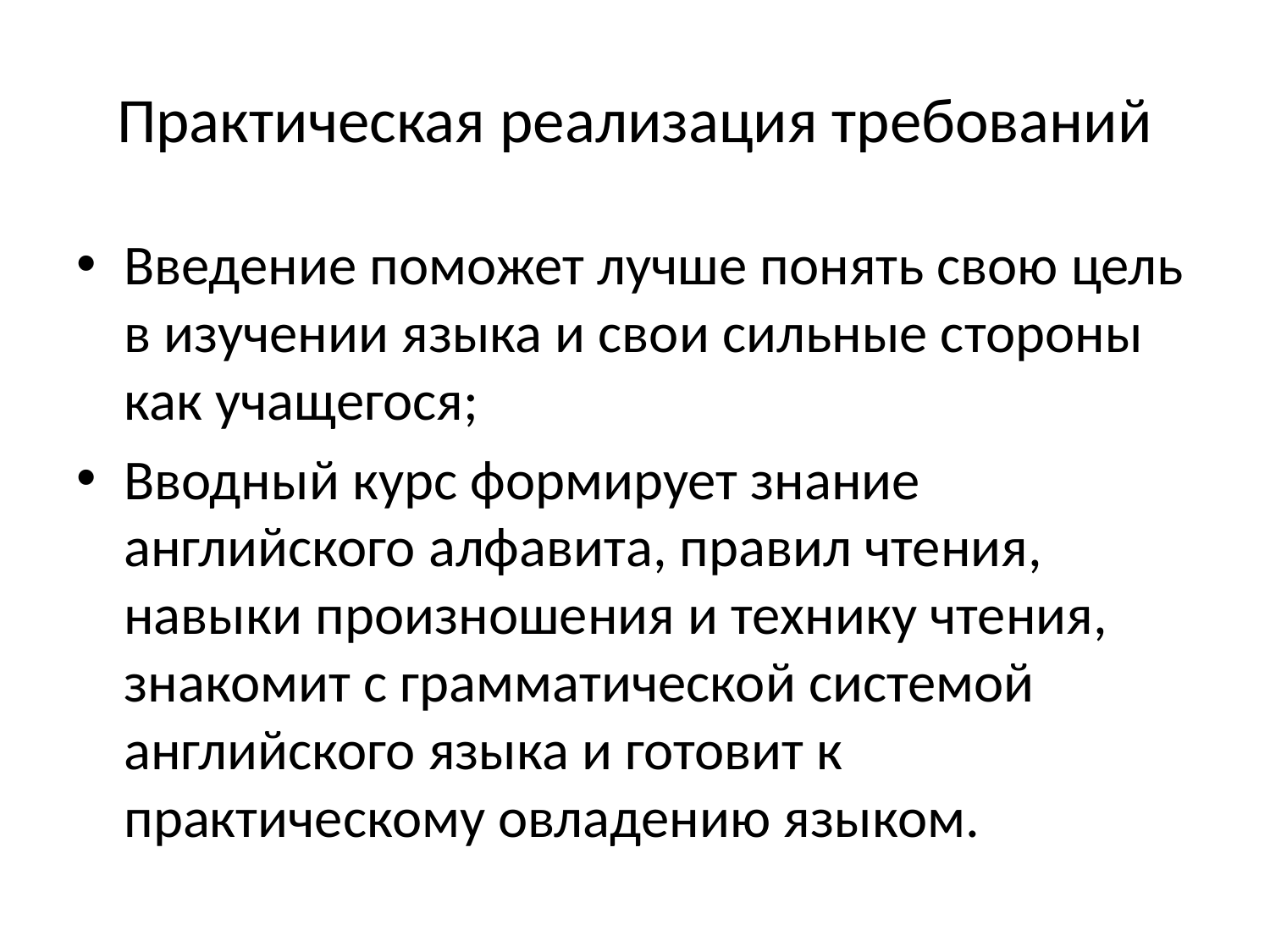

# Практическая реализация требований
Введение поможет лучше понять свою цель в изучении языка и свои сильные стороны как учащегося;
Вводный курс формирует знание английского алфавита, правил чтения, навыки произношения и технику чтения, знакомит с грамматической системой английского языка и готовит к практическому овладению языком.